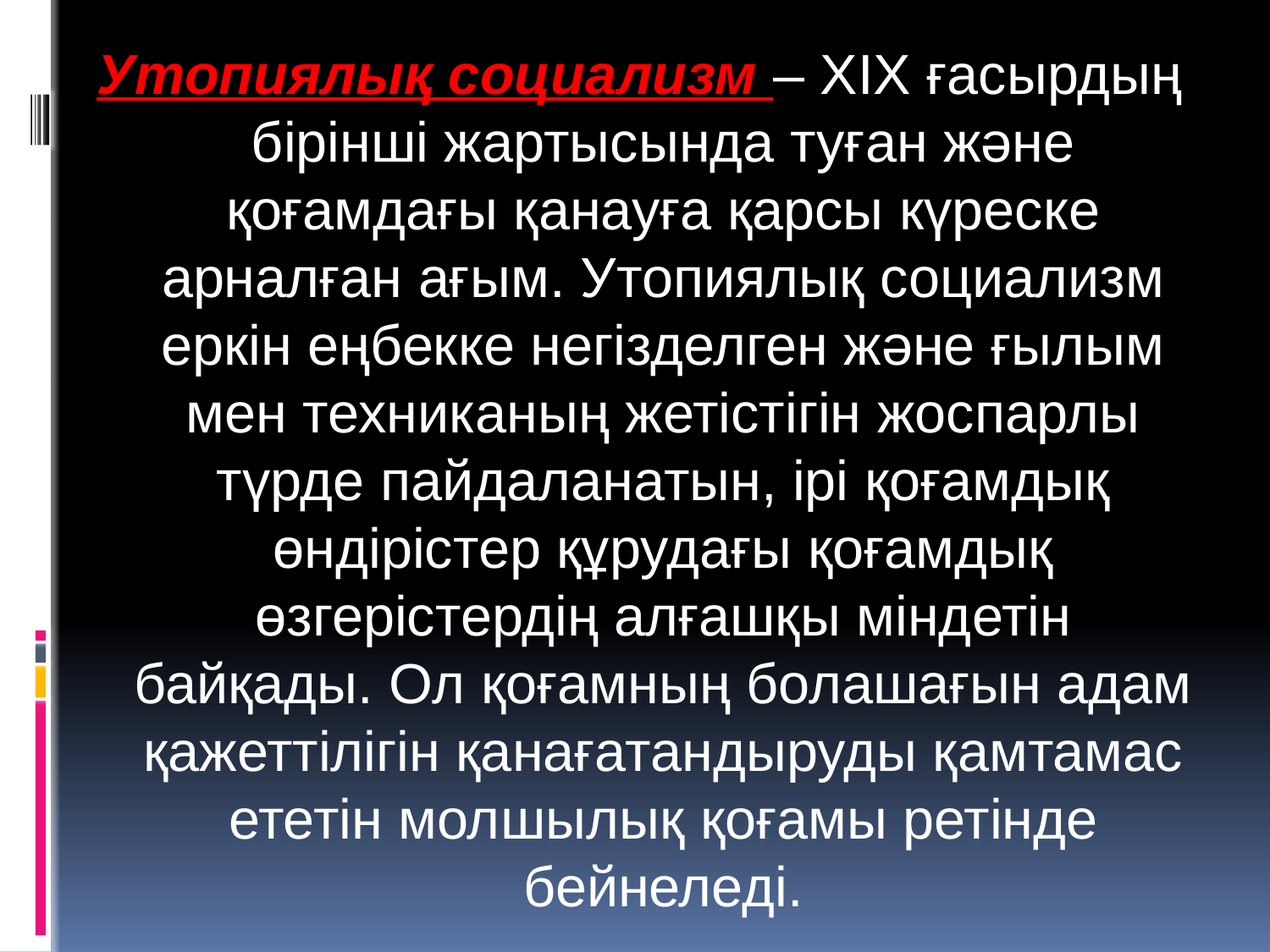

Утопиялық социализм – ХІХ ғасырдың бірінші жартысында туған және қоғамдағы қанауға қарсы күреске арналған ағым. Утопиялық социализм еркін еңбекке негізделген және ғылым мен техниканың жетістігін жоспарлы түрде пайдаланатын, ірі қоғамдық өндірістер құрудағы қоғамдық өзгерістердің алғашқы міндетін байқады. Ол қоғамның болашағын адам қажеттілігін қанағатандыруды қамтамас ететін молшылық қоғамы ретінде бейнеледі.